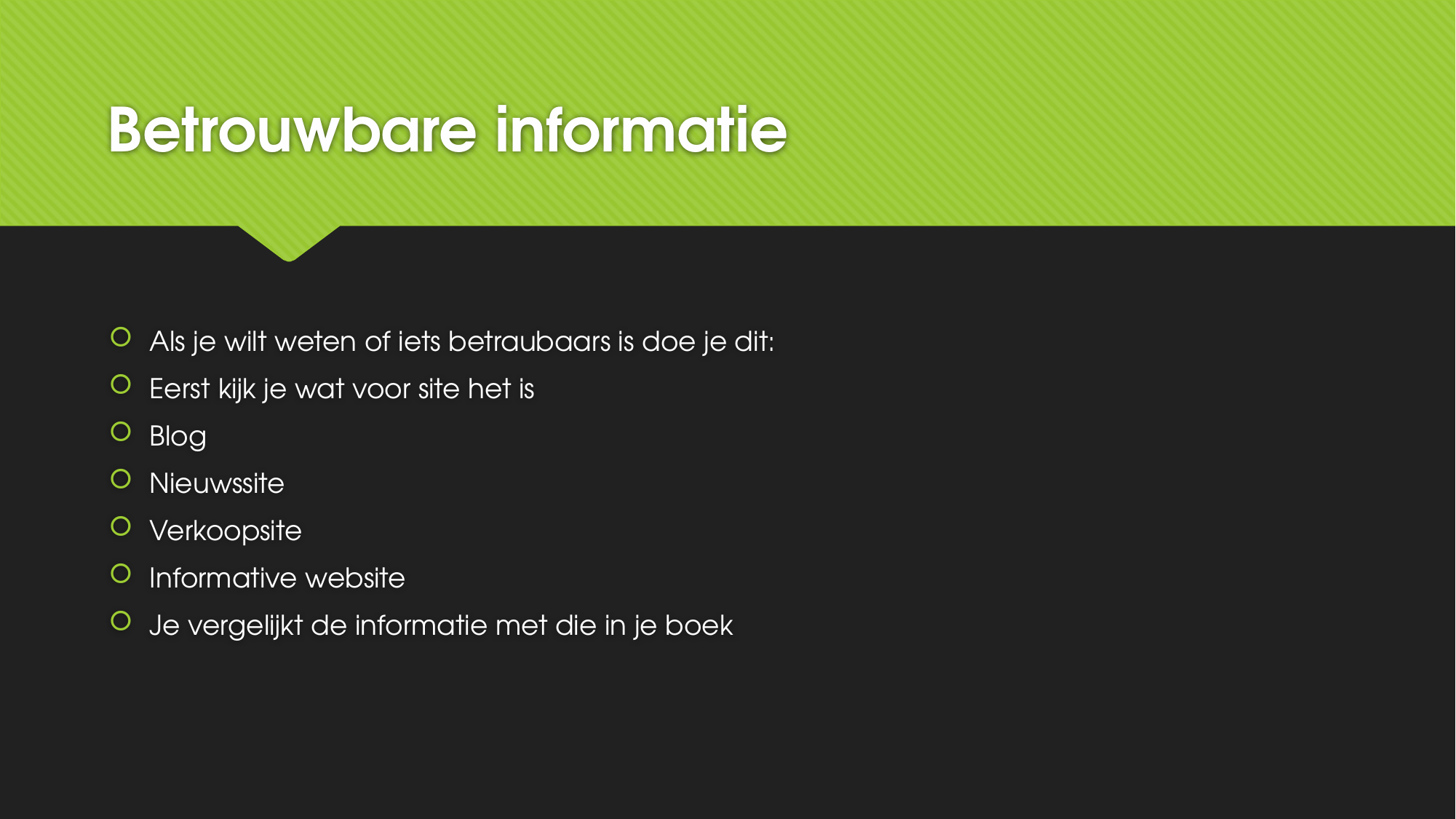

# Betrouwbare informatie
Als je wilt weten of iets betraubaars is doe je dit:
Eerst kijk je wat voor site het is
Blog
Nieuwssite
Verkoopsite
Informative website
Je vergelijkt de informatie met die in je boek